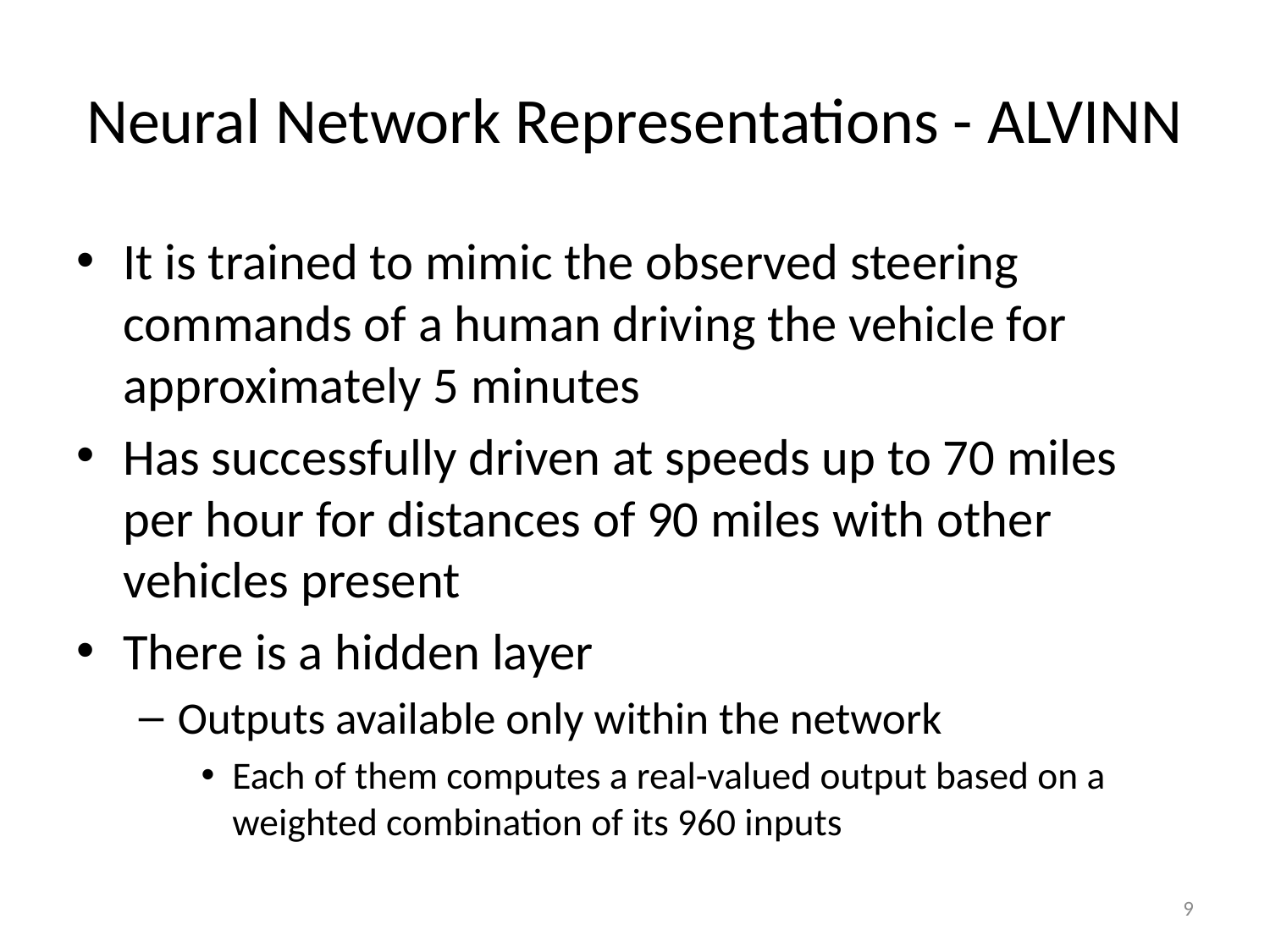

# Neural Network Representations - ALVINN
It is trained to mimic the observed steering commands of a human driving the vehicle for approximately 5 minutes
Has successfully driven at speeds up to 70 miles per hour for distances of 90 miles with other vehicles present
There is a hidden layer
Outputs available only within the network
Each of them computes a real-valued output based on a weighted combination of its 960 inputs
9